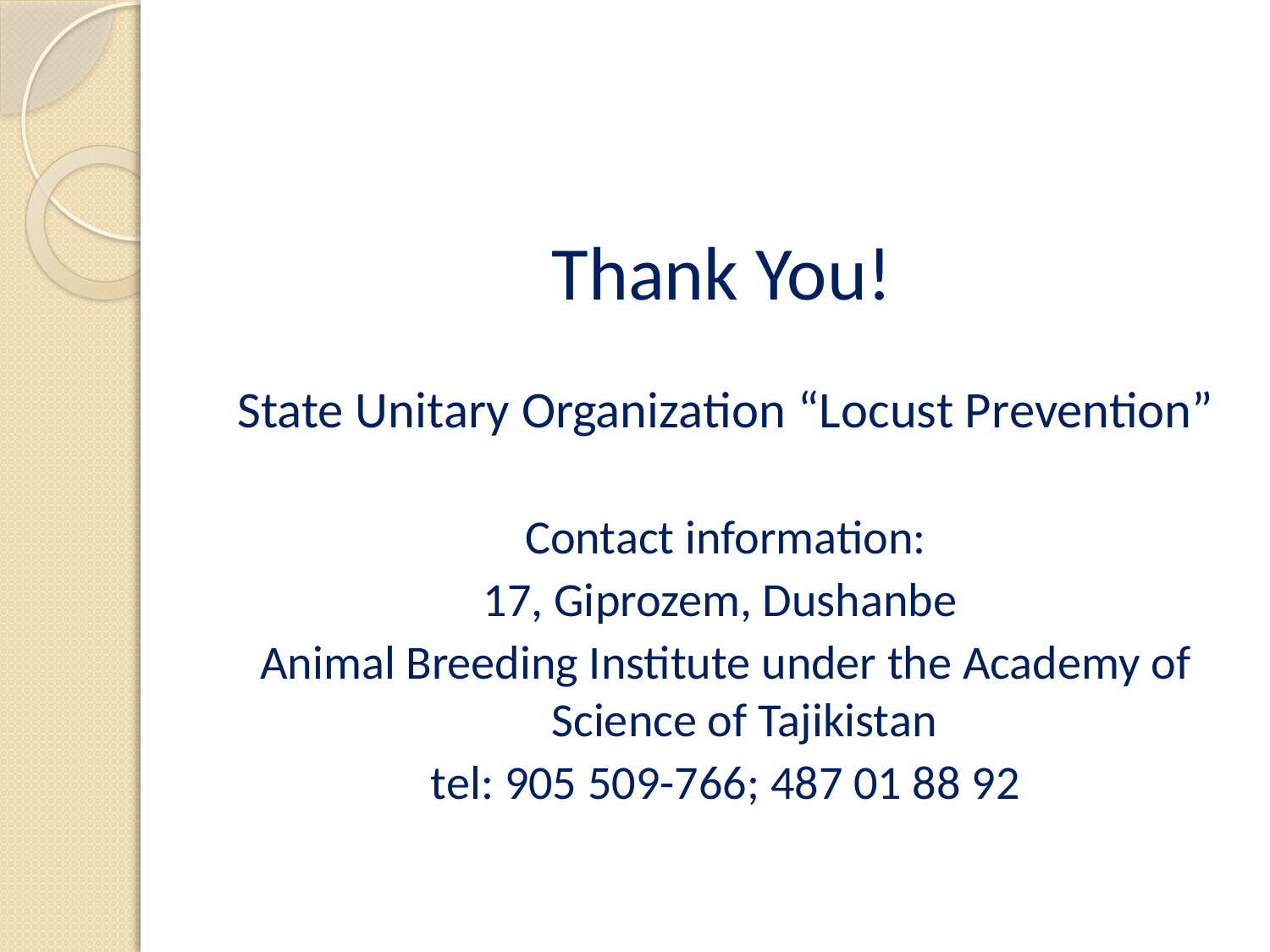

# Thank You!
State Unitary Organization “Locust Prevention”

Contact information:
17, Giprozem, Dushanbe
Animal Breeding Institute under the Academy of Science of Tajikistan
tel: 905 509-766; 487 01 88 92